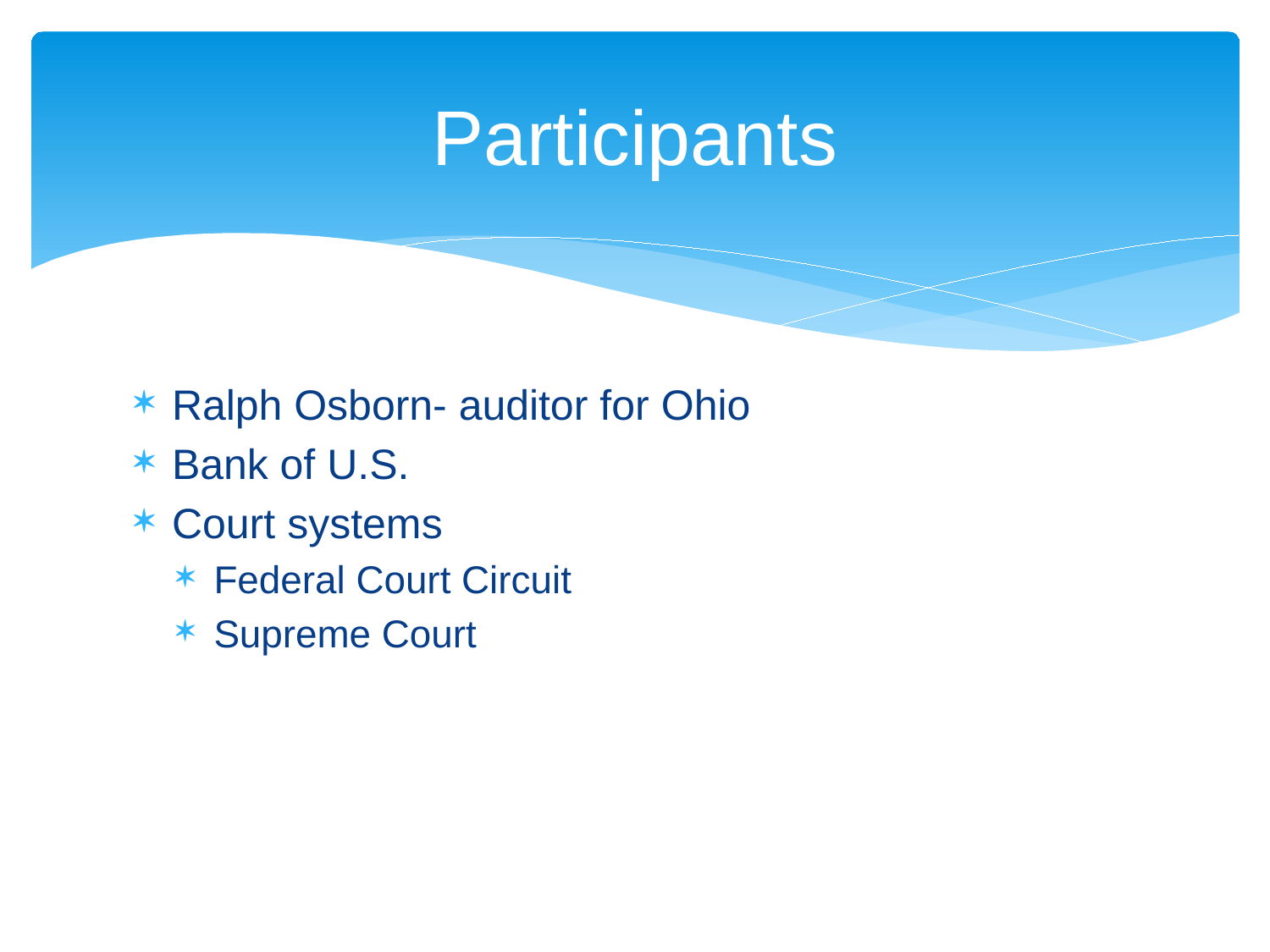

# Participants
Ralph Osborn- auditor for Ohio
Bank of U.S.
Court systems
Federal Court Circuit
Supreme Court